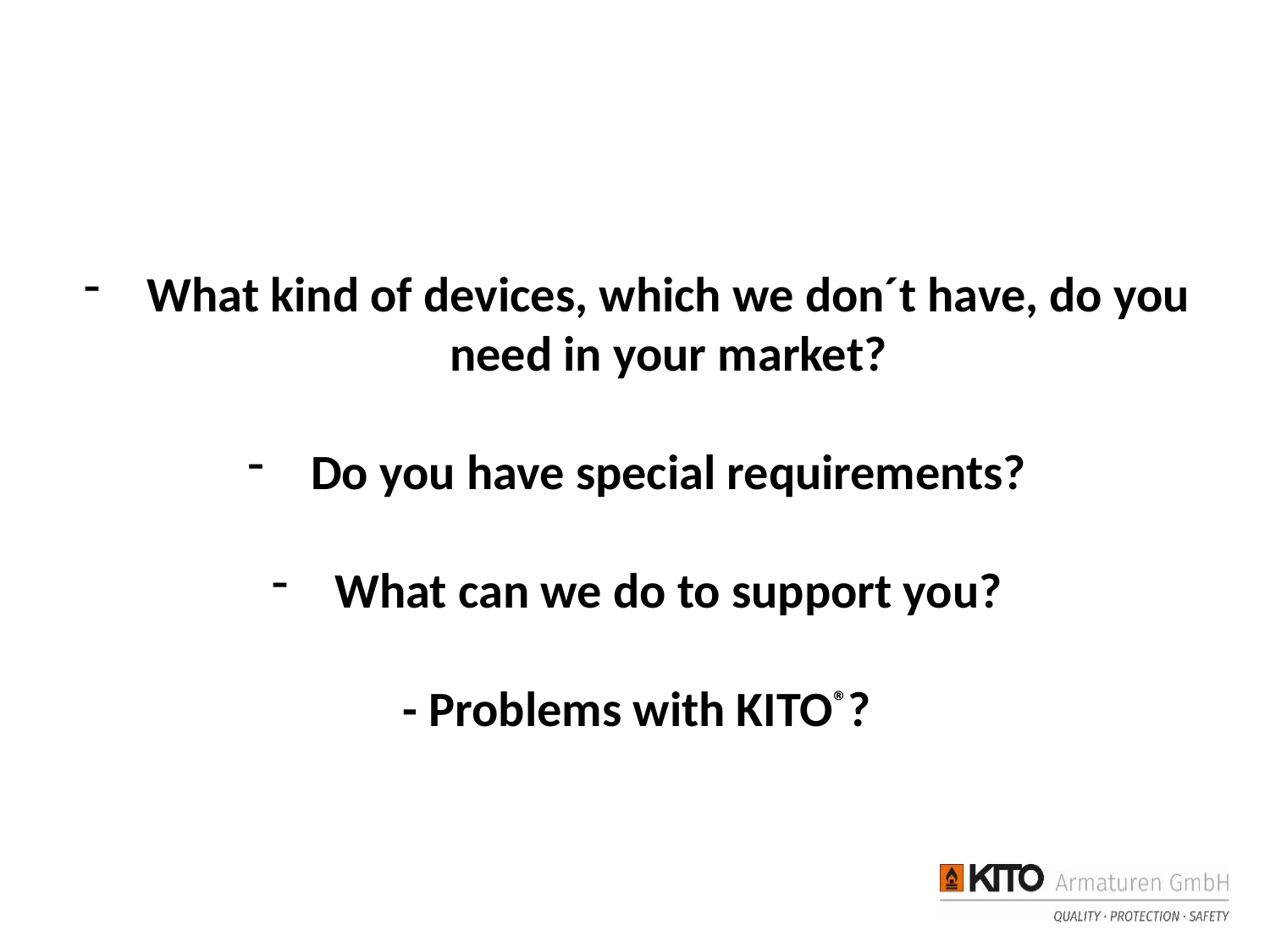

What kind of devices, which we don´t have, do you need in your market?

Do you have special requirements?

What can we do to support you?

- Problems with KITO®?